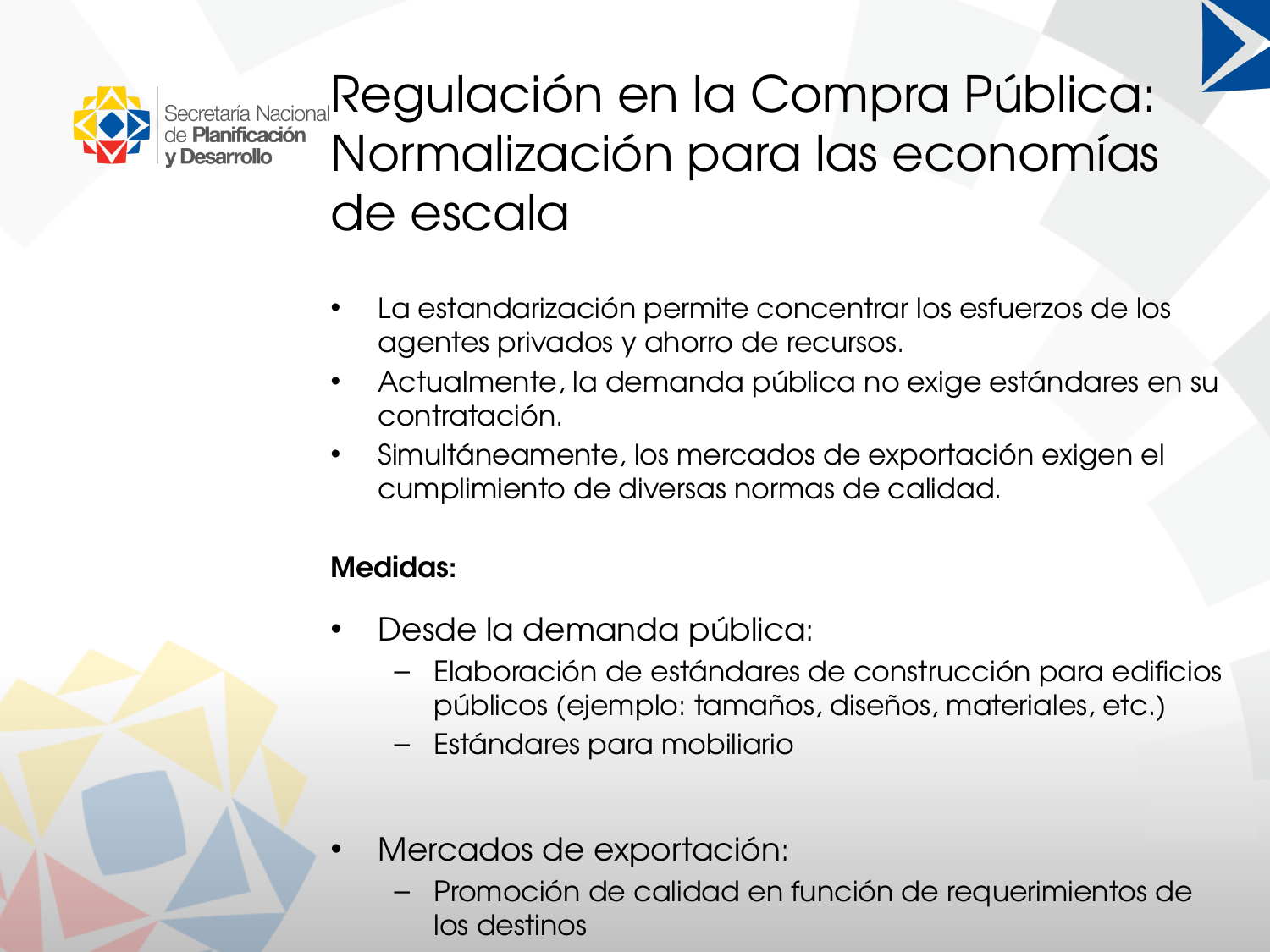

# Regulación en la Compra Pública: Normalización para las economías de escala
La estandarización permite concentrar los esfuerzos de los agentes privados y ahorro de recursos.
Actualmente, la demanda pública no exige estándares en su contratación.
Simultáneamente, los mercados de exportación exigen el cumplimiento de diversas normas de calidad.

Medidas:

Desde la demanda pública:
Elaboración de estándares de construcción para edificios públicos (ejemplo: tamaños, diseños, materiales, etc.)
Estándares para mobiliario

Mercados de exportación:
Promoción de calidad en función de requerimientos de los destinos